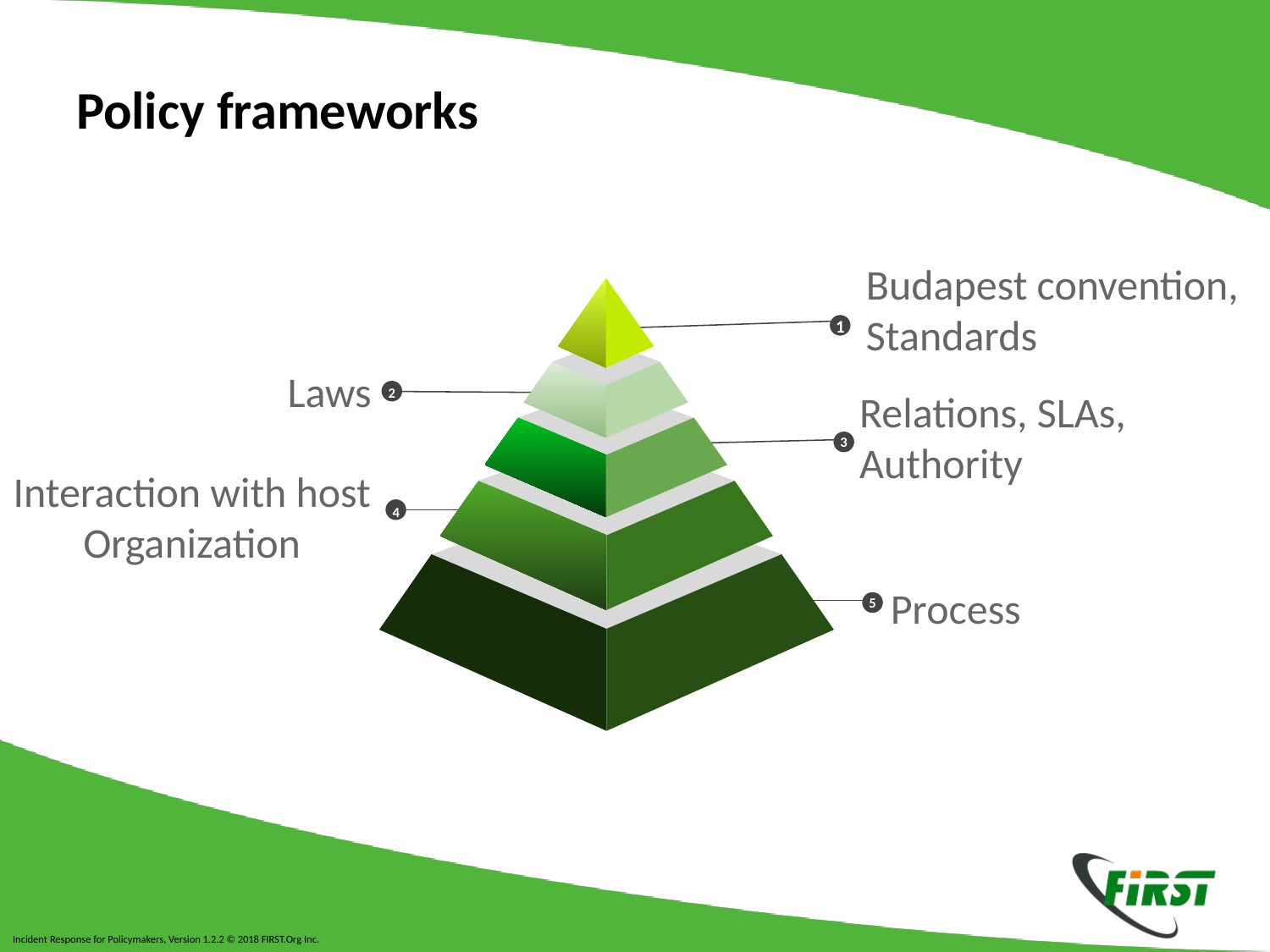

# Policy frameworks
Budapest convention, Standards
1

Laws
2

Relations, SLAs, Authority
3

Interaction with host Organization
4

Process
5